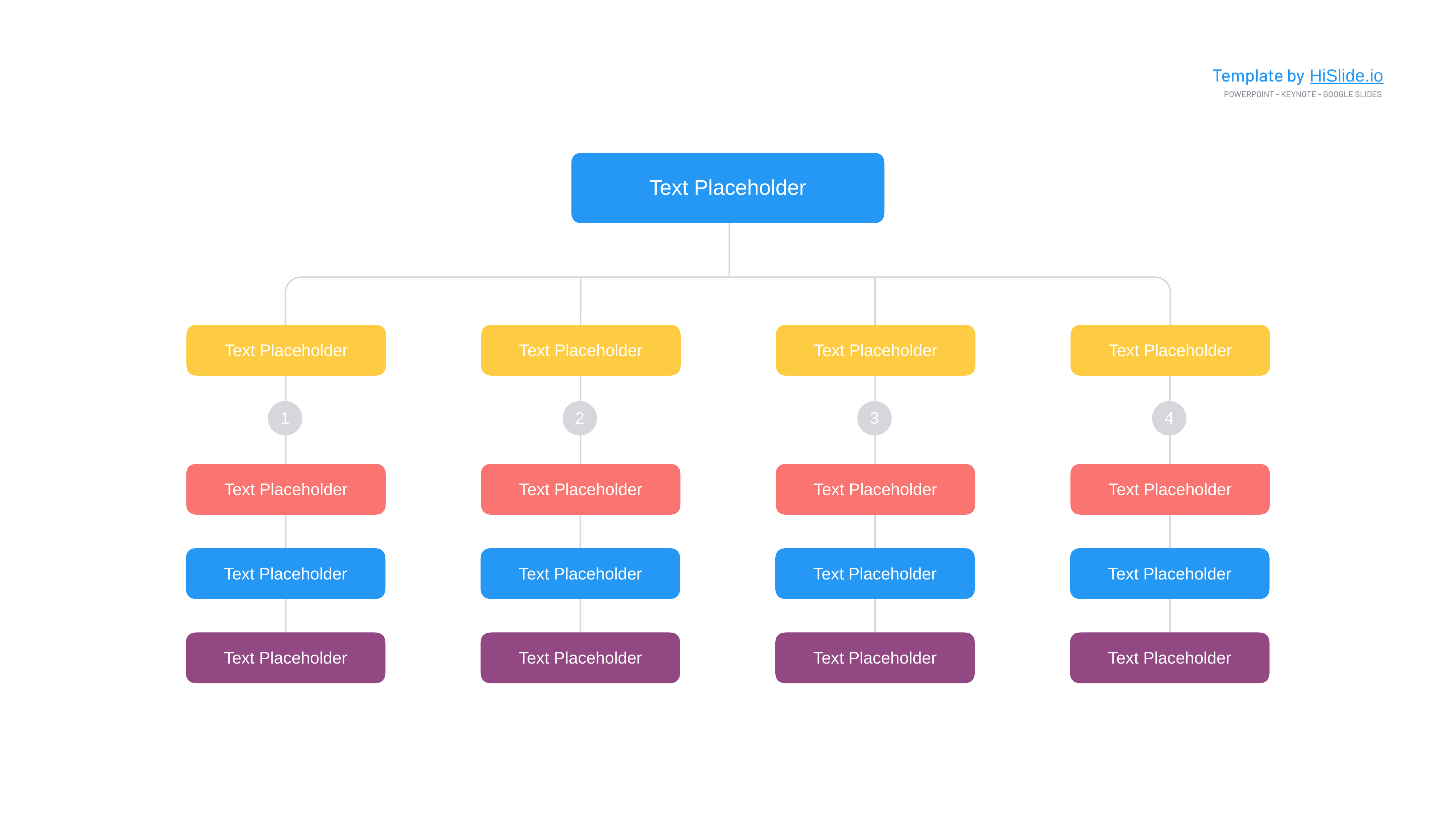

Template by HiSlide.io
PowerPoint - Keynote - Google Slides

Text Placeholder

Text Placeholder
Text Placeholder
Text Placeholder
Text Placeholder

1
2
3
4

Text Placeholder
Text Placeholder
Text Placeholder
Text Placeholder

Text Placeholder
Text Placeholder
Text Placeholder
Text Placeholder

Text Placeholder
Text Placeholder
Text Placeholder
Text Placeholder